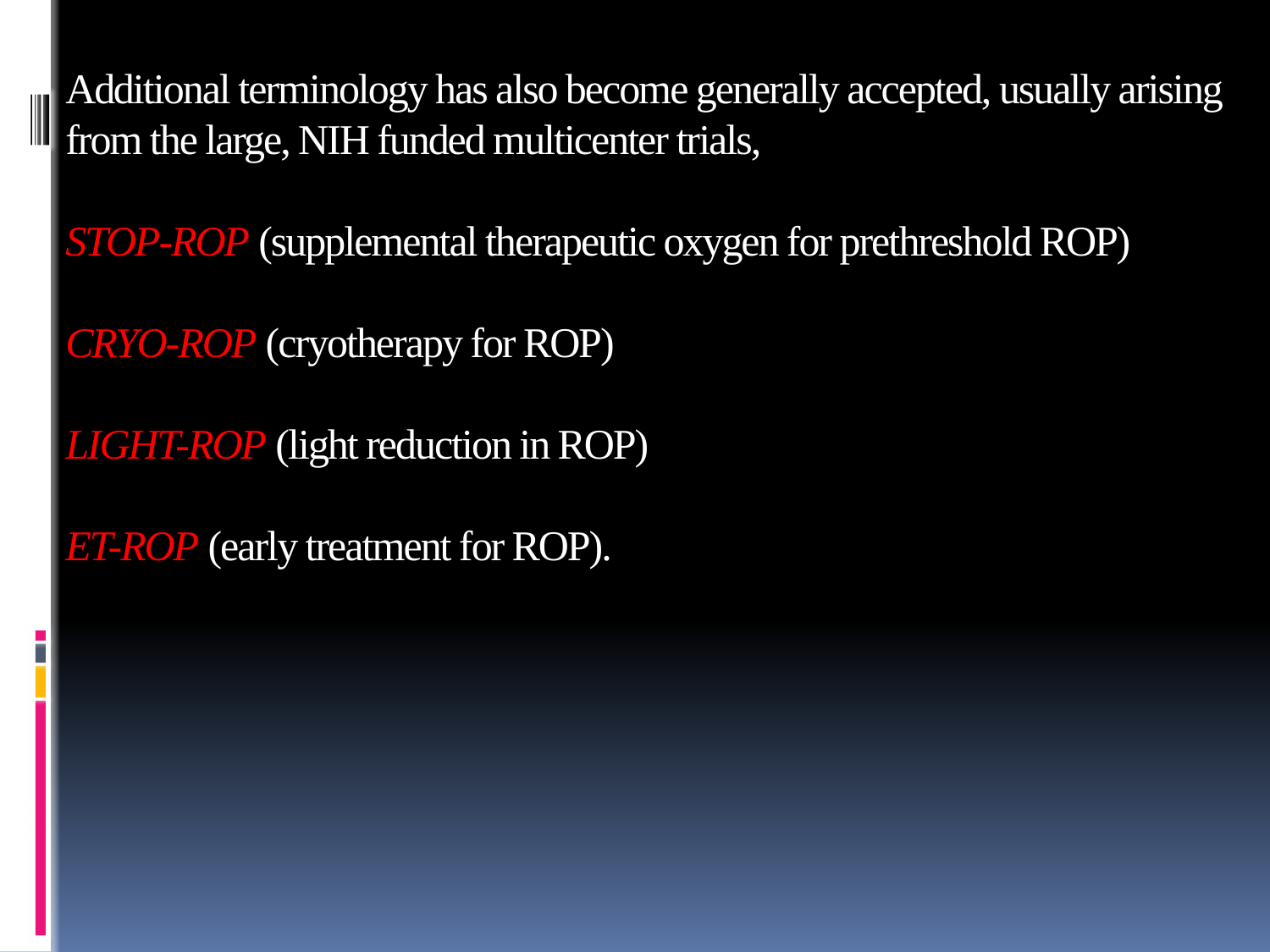

# Additional terminology has also become generally accepted, usually arising from the large, NIH funded multicenter trials, STOP-ROP (supplemental therapeutic oxygen for prethreshold ROP) CRYO-ROP (cryotherapy for ROP) LIGHT-ROP (light reduction in ROP) ET-ROP (early treatment for ROP).